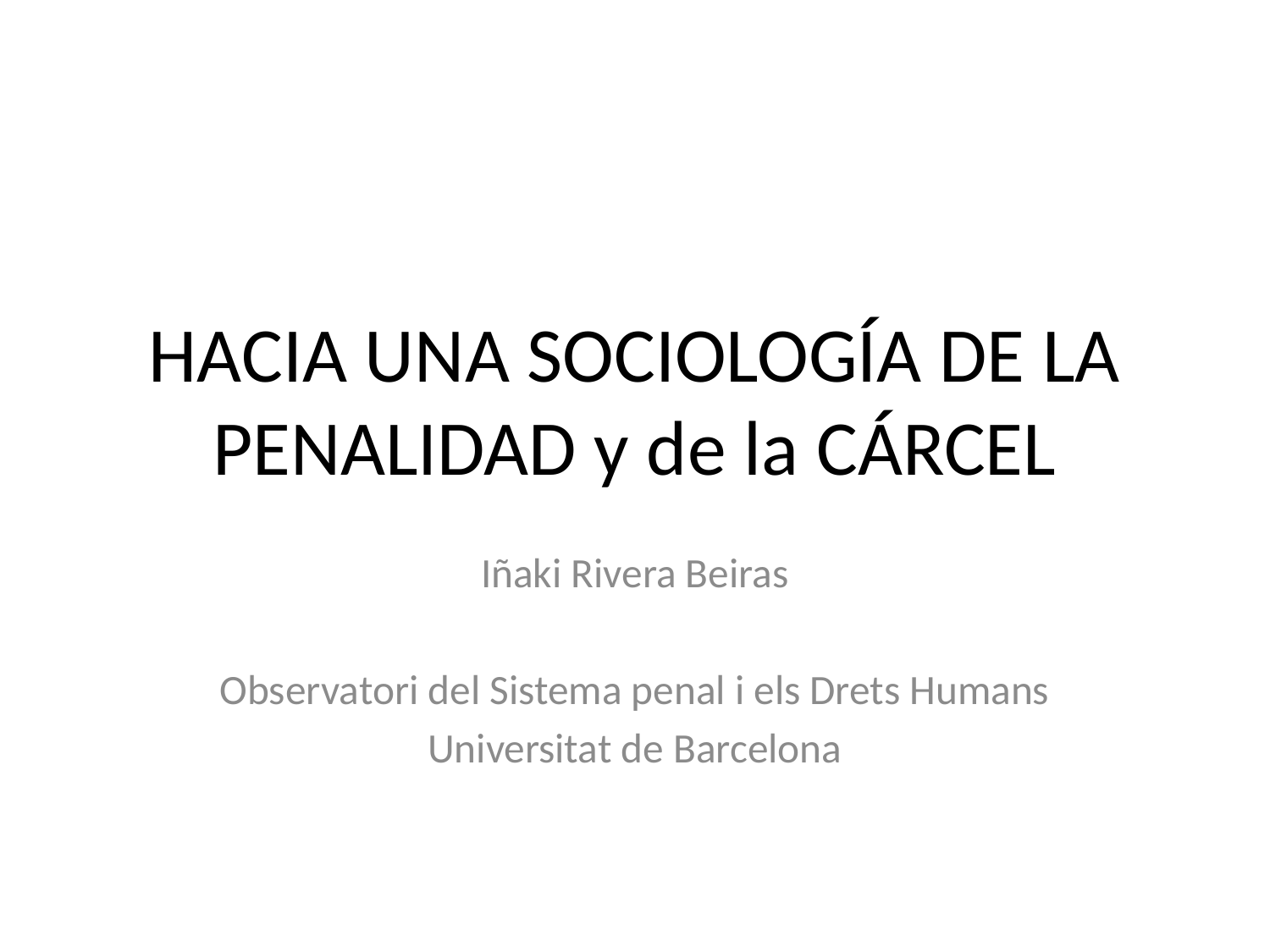

# HACIA UNA SOCIOLOGÍA DE LA PENALIDAD y de la CÁRCEL
Iñaki Rivera Beiras

Observatori del Sistema penal i els Drets Humans
Universitat de Barcelona